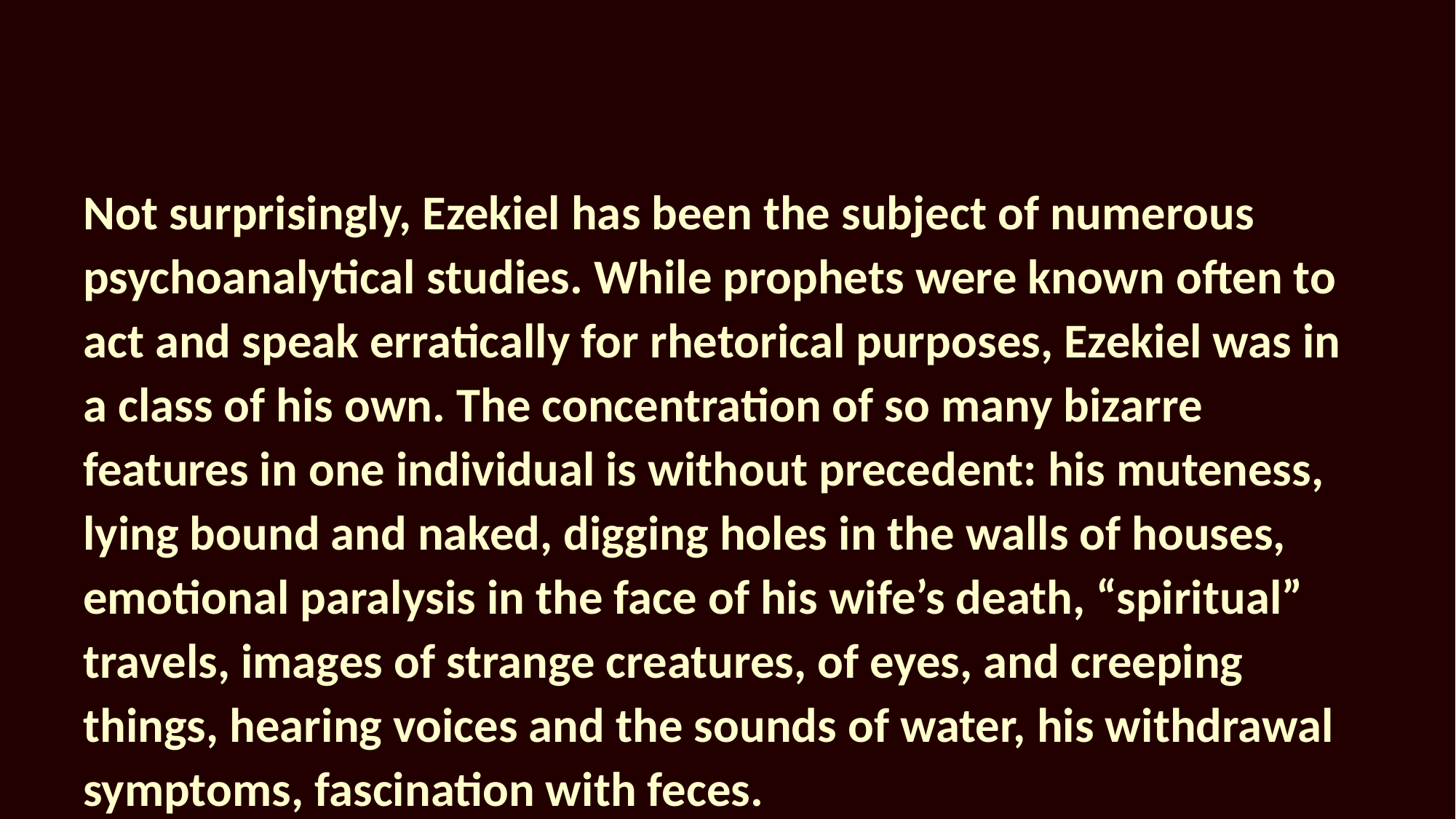

Not surprisingly, Ezekiel has been the subject of numerous psychoanalytical studies. While prophets were known often to act and speak erratically for rhetorical purposes, Ezekiel was in a class of his own. The concentration of so many bizarre features in one individual is without precedent: his muteness, lying bound and naked, digging holes in the walls of houses, emotional paralysis in the face of his wife’s death, “spiritual” travels, images of strange creatures, of eyes, and creeping things, hearing voices and the sounds of water, his withdrawal symptoms, fascination with feces.